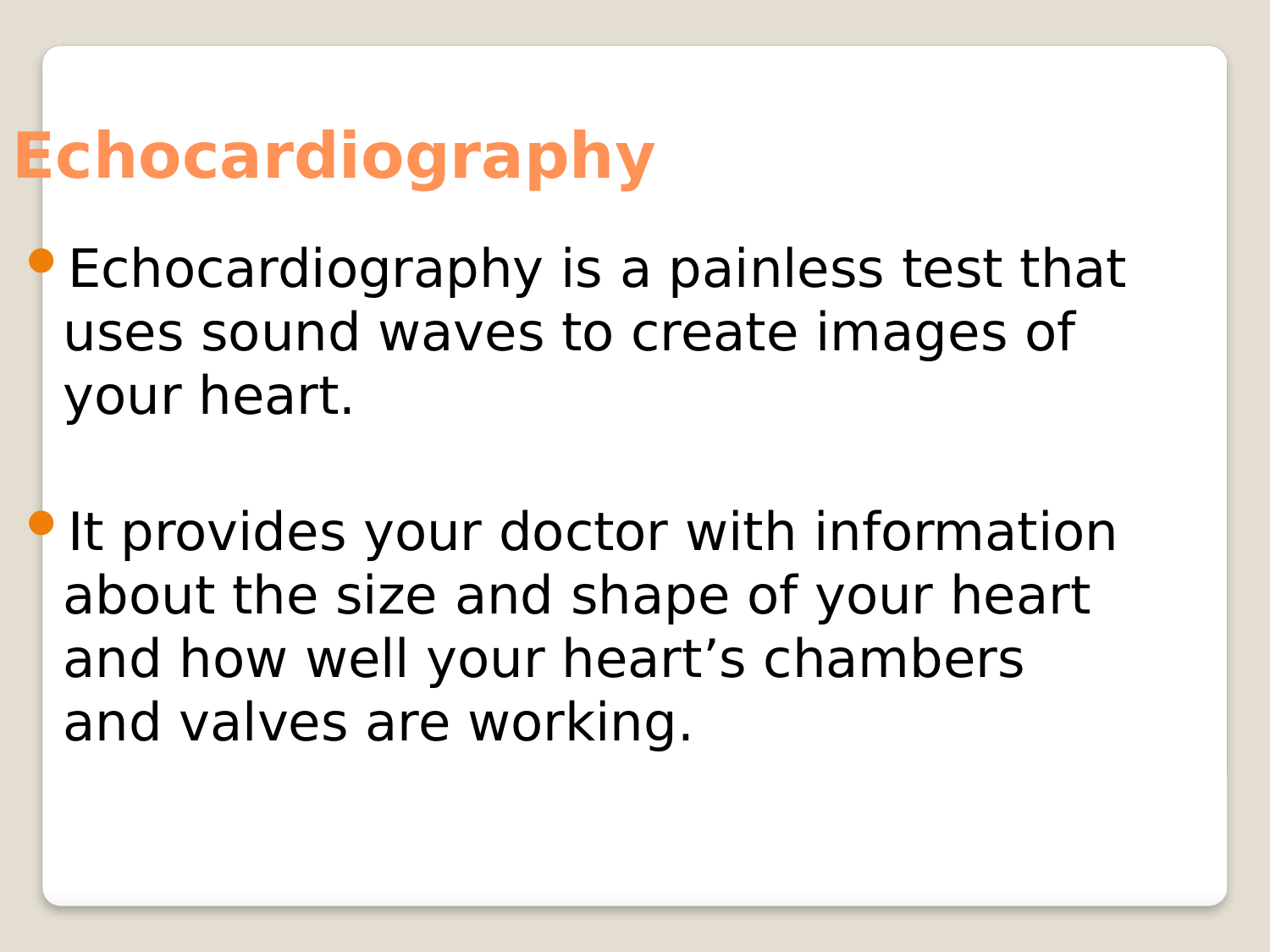

Echocardiography
Echocardiography is a painless test that uses sound waves to create images of your heart.

It provides your doctor with information about the size and shape of your heart and how well your heart’s chambers and valves are working.